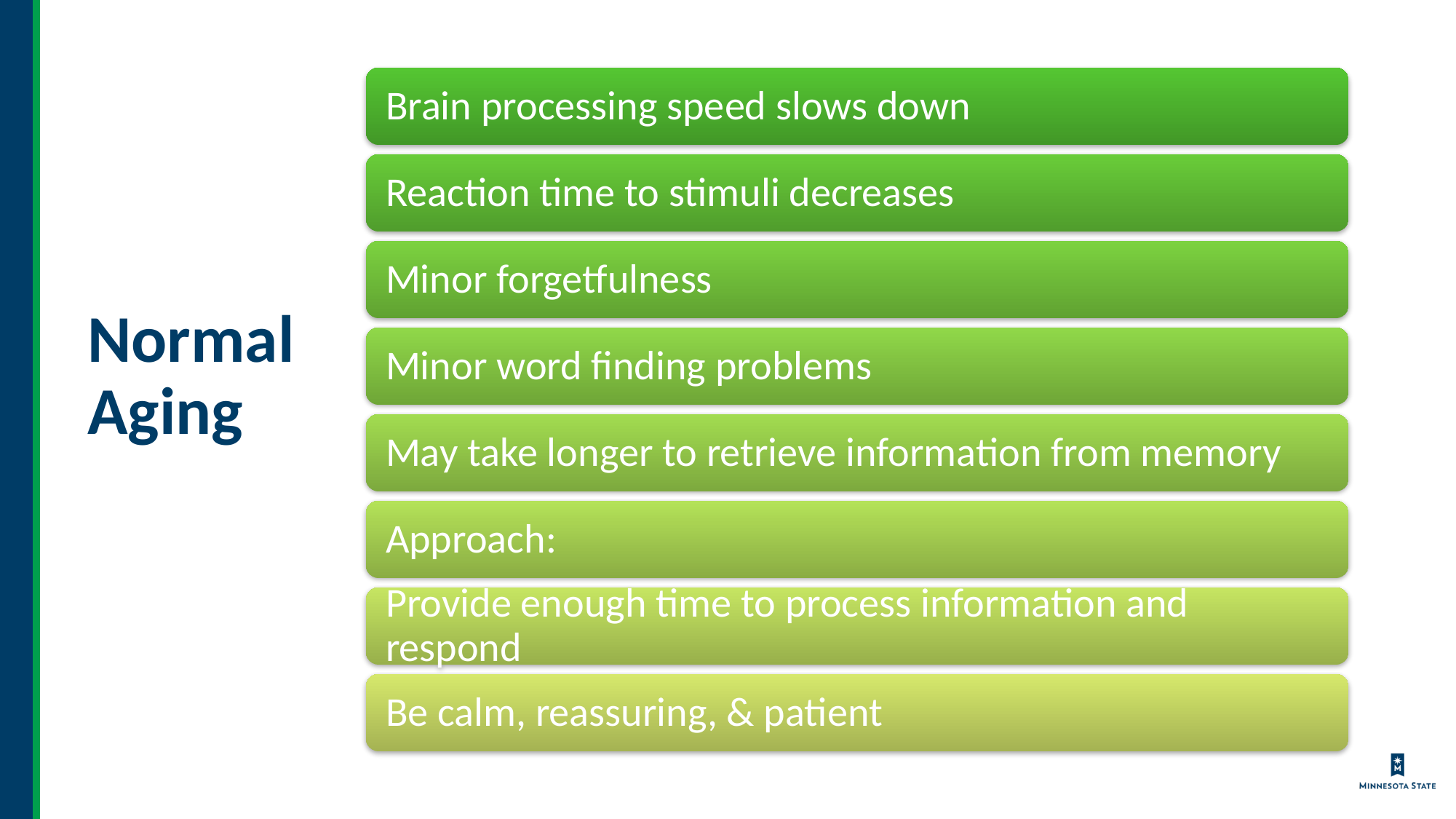

Brain processing speed slows down
Reaction time to stimuli decreases
Minor forgetfulness
Minor word finding problems
May take longer to retrieve information from memory
Approach:
Provide enough time to process information and respond
Be calm, reassuring, & patient
# Normal Aging